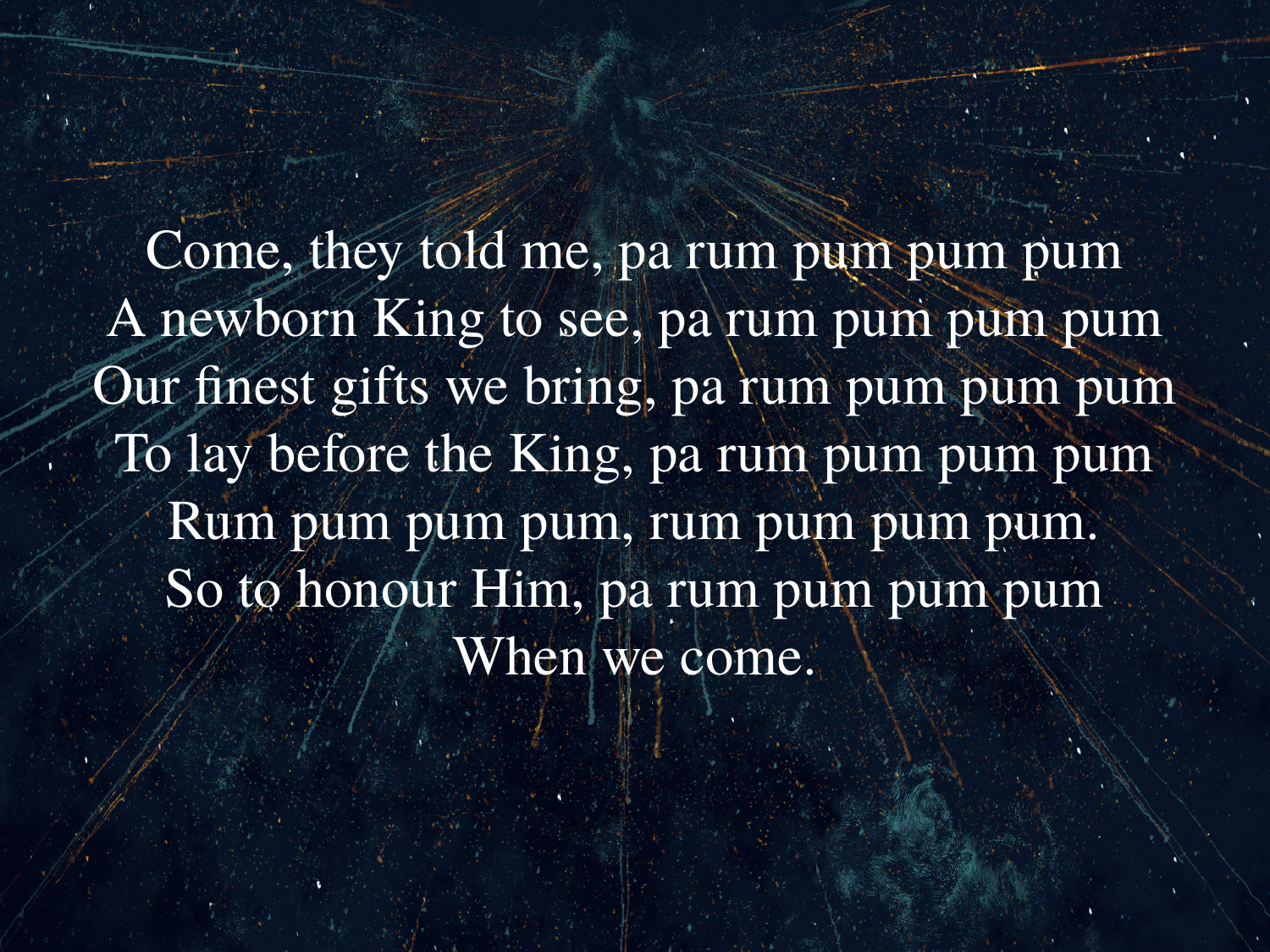

# Come, they told me, pa rum pum pum pum A newborn King to see, pa rum pum pum pum Our finest gifts we bring, pa rum pum pum pum To lay before the King, pa rum pum pum pum Rum pum pum pum, rum pum pum pum. So to honour Him, pa rum pum pum pum When we come.